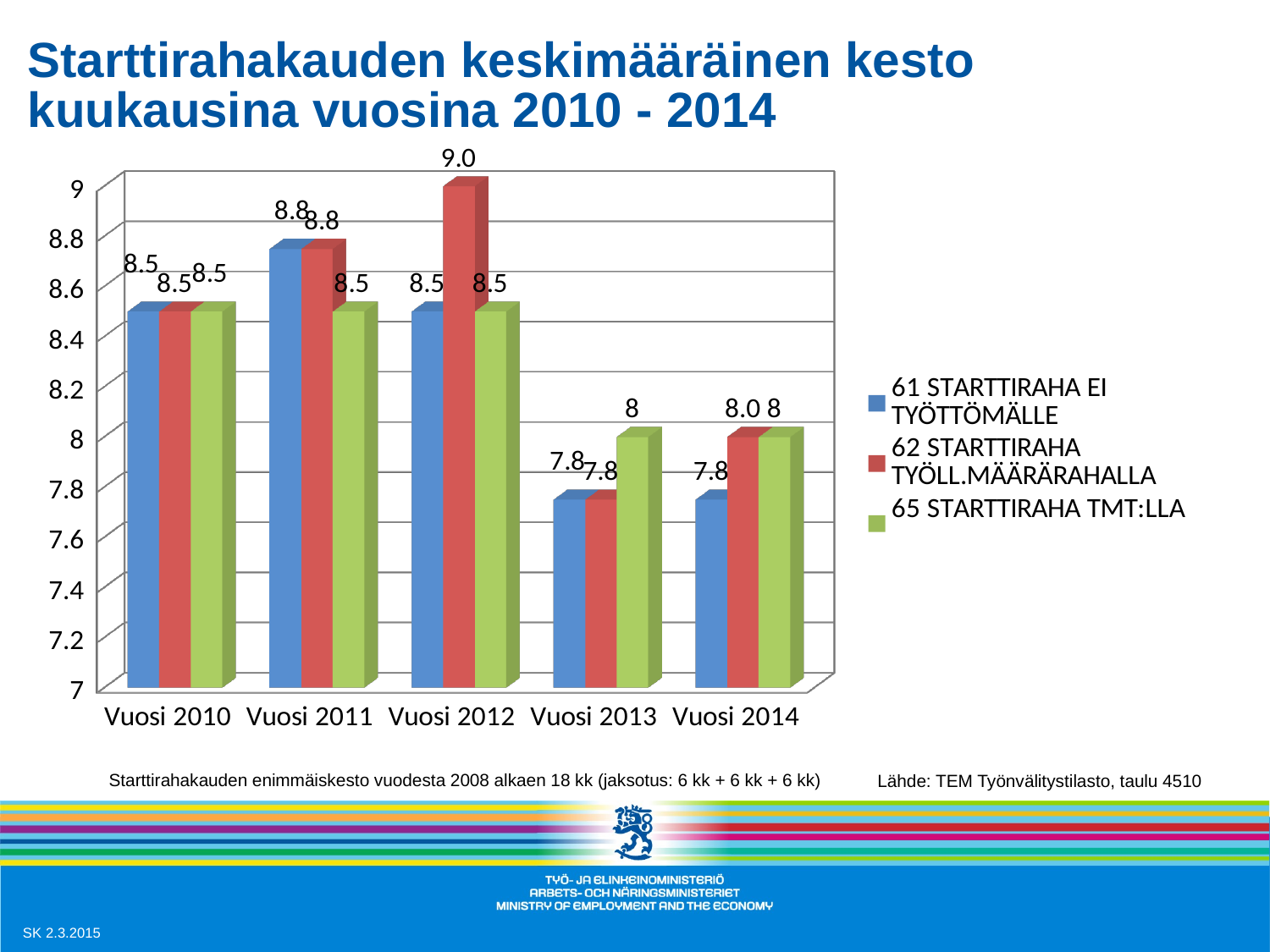

# Starttirahakauden keskimääräinen kesto kuukausina vuosina 2010 - 2014

[unsupported chart]

Lähde: TEM Työnvälitystilasto, taulu 4510
Starttirahakauden enimmäiskesto vuodesta 2008 alkaen 18 kk (jaksotus: 6 kk + 6 kk + 6 kk)

SK 2.3.2015